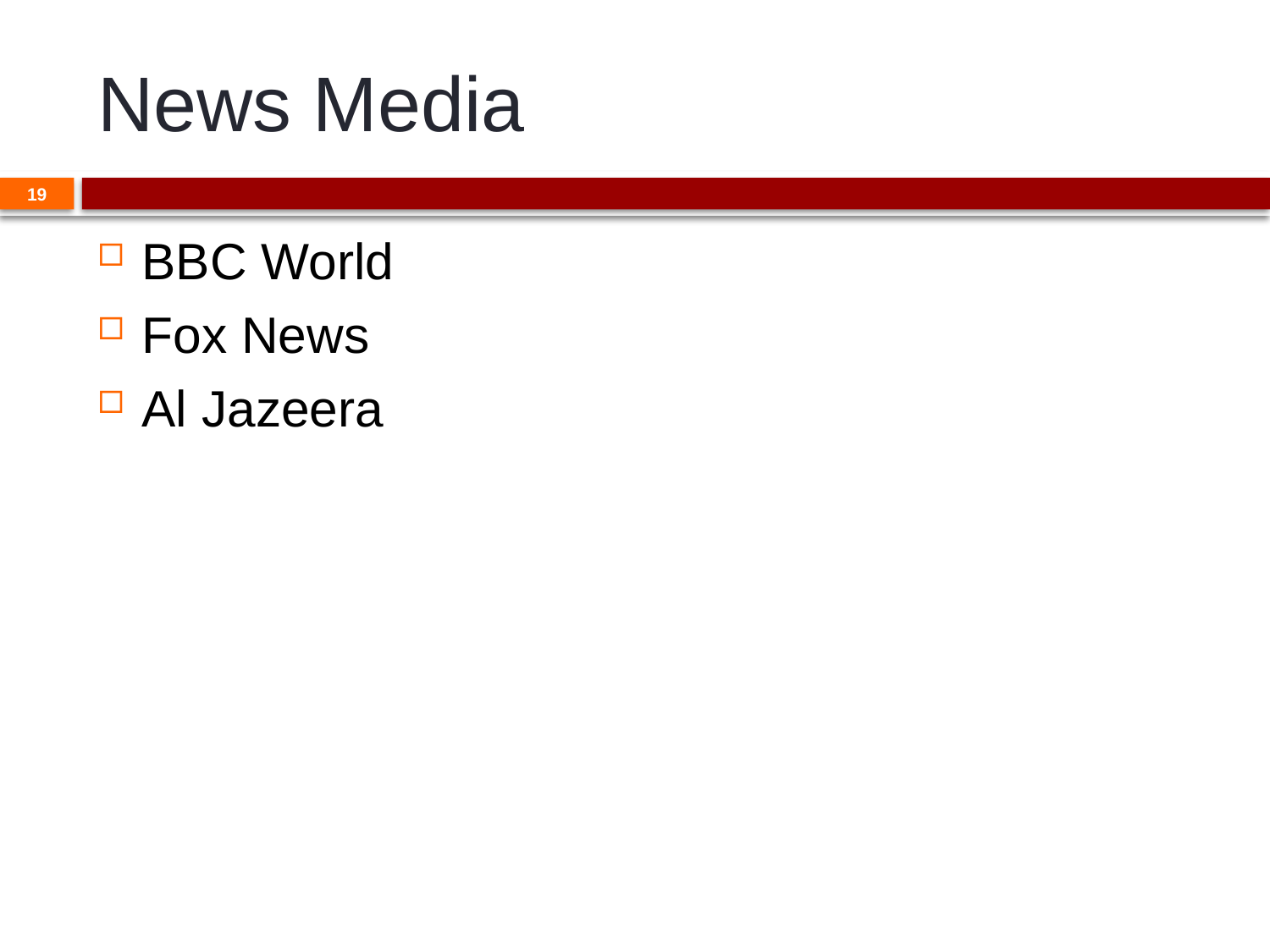

# News Media
19
BBC World
Fox News
Al Jazeera